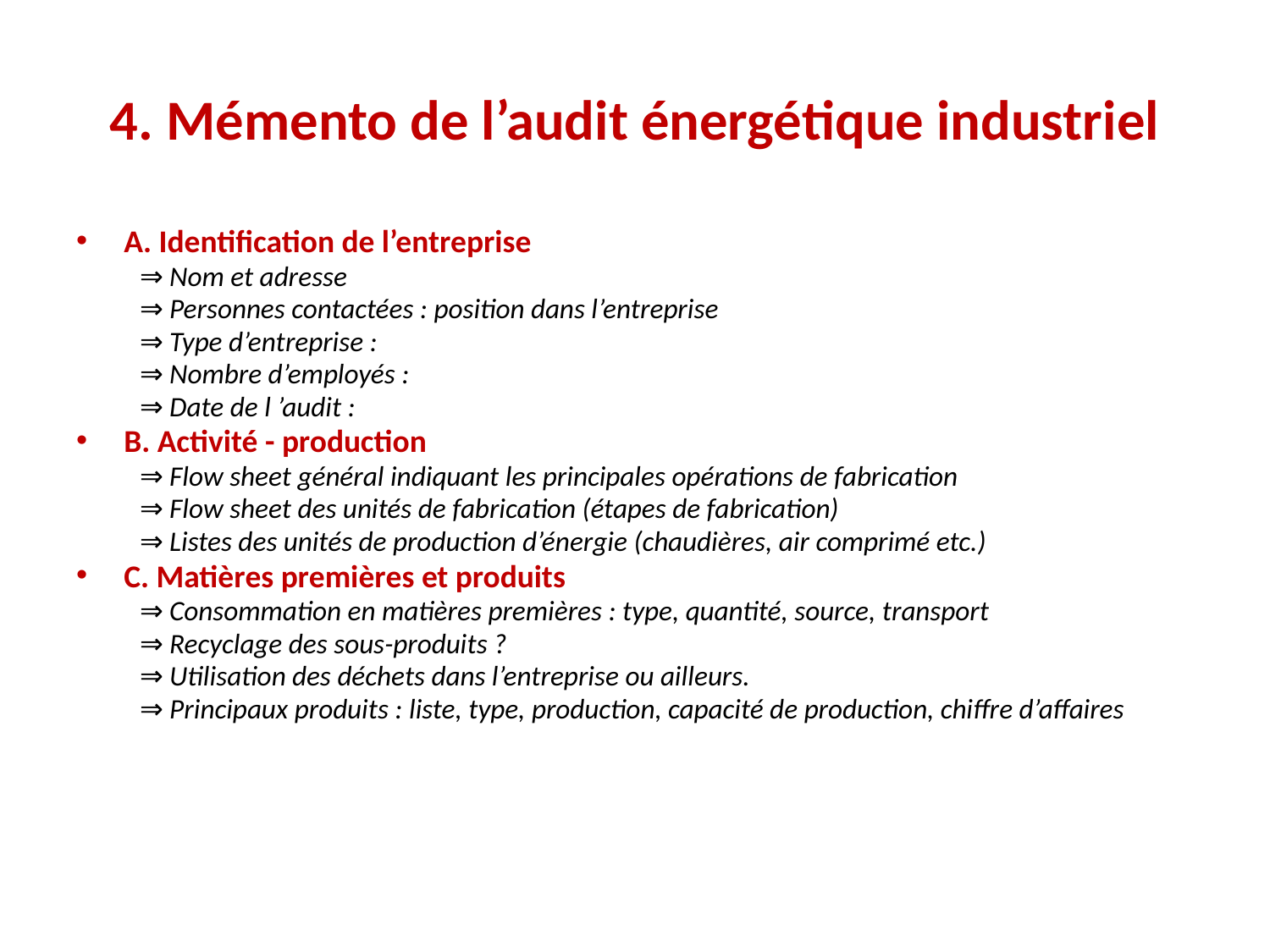

# 4. Mémento de l’audit énergétique industriel
A. Identification de l’entreprise
⇒ Nom et adresse
⇒ Personnes contactées : position dans l’entreprise
⇒ Type d’entreprise :
⇒ Nombre d’employés :
⇒ Date de l ’audit :
B. Activité - production
⇒ Flow sheet général indiquant les principales opérations de fabrication
⇒ Flow sheet des unités de fabrication (étapes de fabrication)
⇒ Listes des unités de production d’énergie (chaudières, air comprimé etc.)
C. Matières premières et produits
⇒ Consommation en matières premières : type, quantité, source, transport
⇒ Recyclage des sous-produits ?
⇒ Utilisation des déchets dans l’entreprise ou ailleurs.
⇒ Principaux produits : liste, type, production, capacité de production, chiffre d’affaires